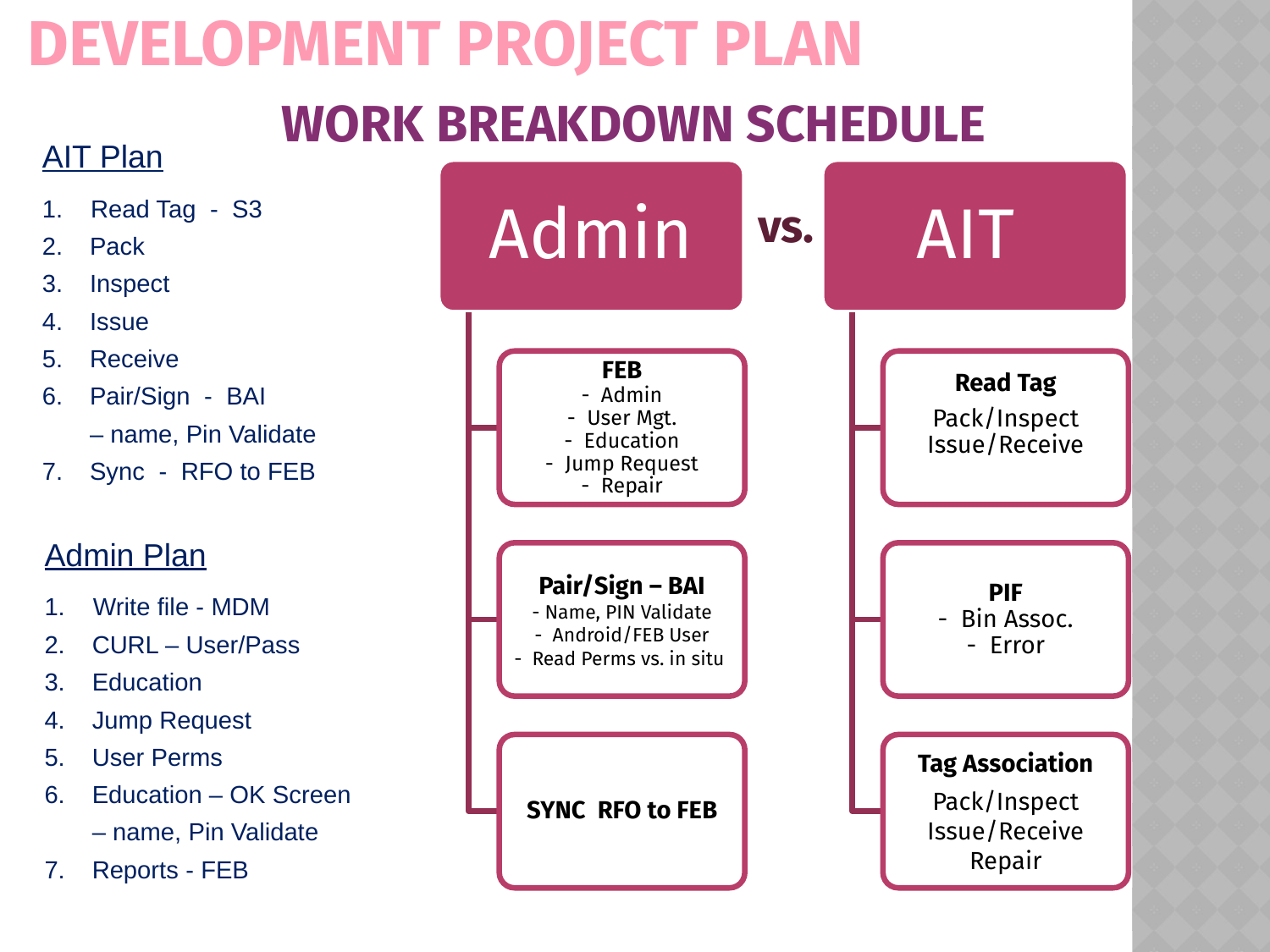

# Development Project Plan Work Breakdown Schedule
AIT Plan
1.    Read Tag  -  S3
Pack
Inspect
Issue
Receive
Pair/Sign  -  BAI
– name, Pin Validate
Sync  -  RFO to FEB
Admin
FEB
-  Admin
-  User Mgt.
-  Education
-  Jump Request
-  Repair
Pair/Sign – BAI
- Name, PIN Validate
-  Android/FEB User
-  Read Perms vs. in situ
SYNC  RFO to FEB
AIT
Read Tag
Pack/Inspect
Issue/Receive
PIF
-  Bin Assoc.
-  Error
Tag Association
Pack/Inspect
Issue/Receive
Repair
vs.
Admin Plan
1.    Write file - MDM
CURL – User/Pass
Education
Jump Request
User Perms
Education – OK Screen
– name, Pin Validate
Reports - FEB